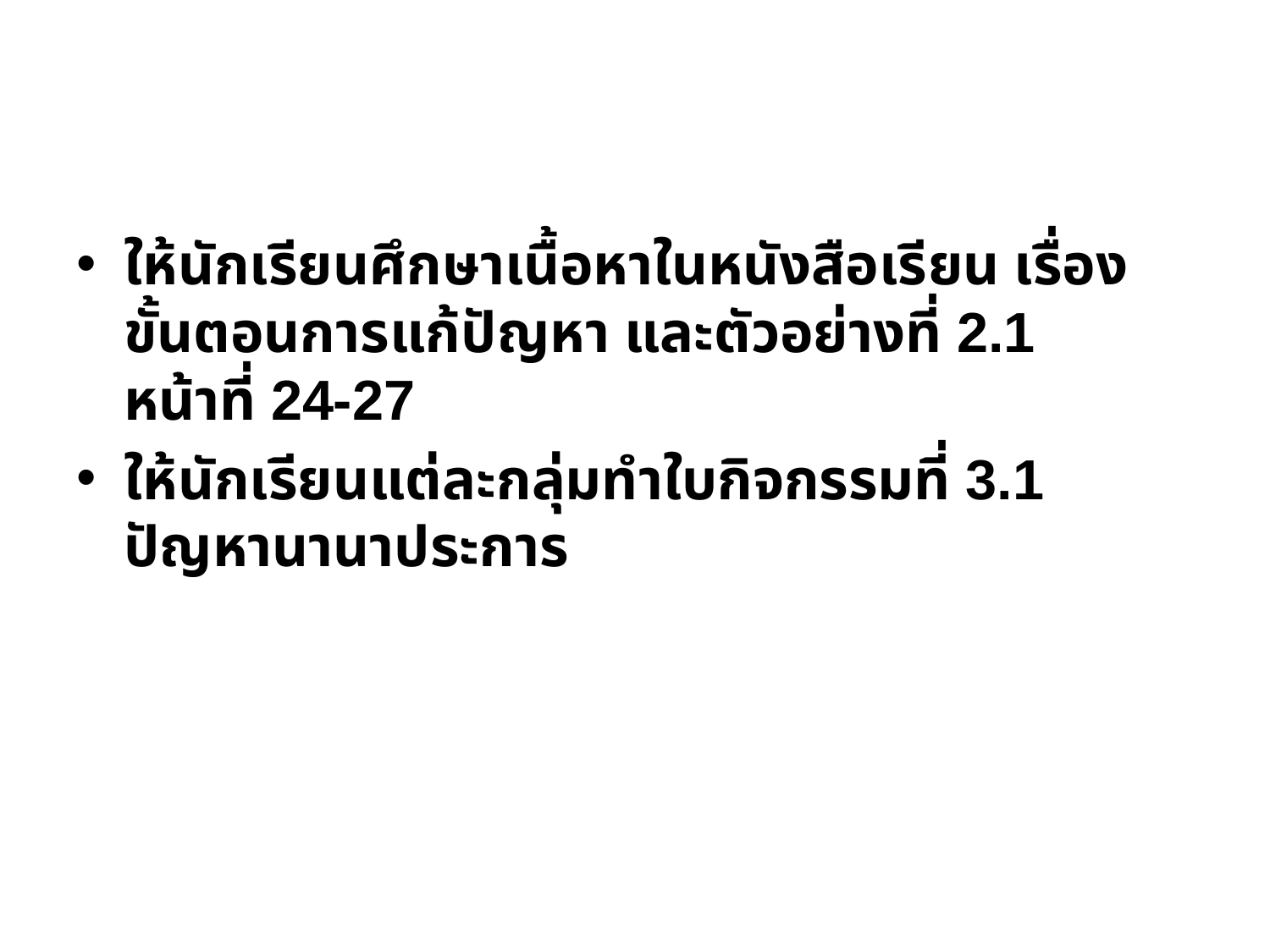

#
ให้นักเรียนศึกษาเนื้อหาในหนังสือเรียน เรื่อง ขั้นตอนการแก้ปัญหา และตัวอย่างที่ 2.1  หน้าที่ 24-27
ให้นักเรียนแต่ละกลุ่มทำใบกิจกรรมที่ 3.1 ปัญหานานาประการ